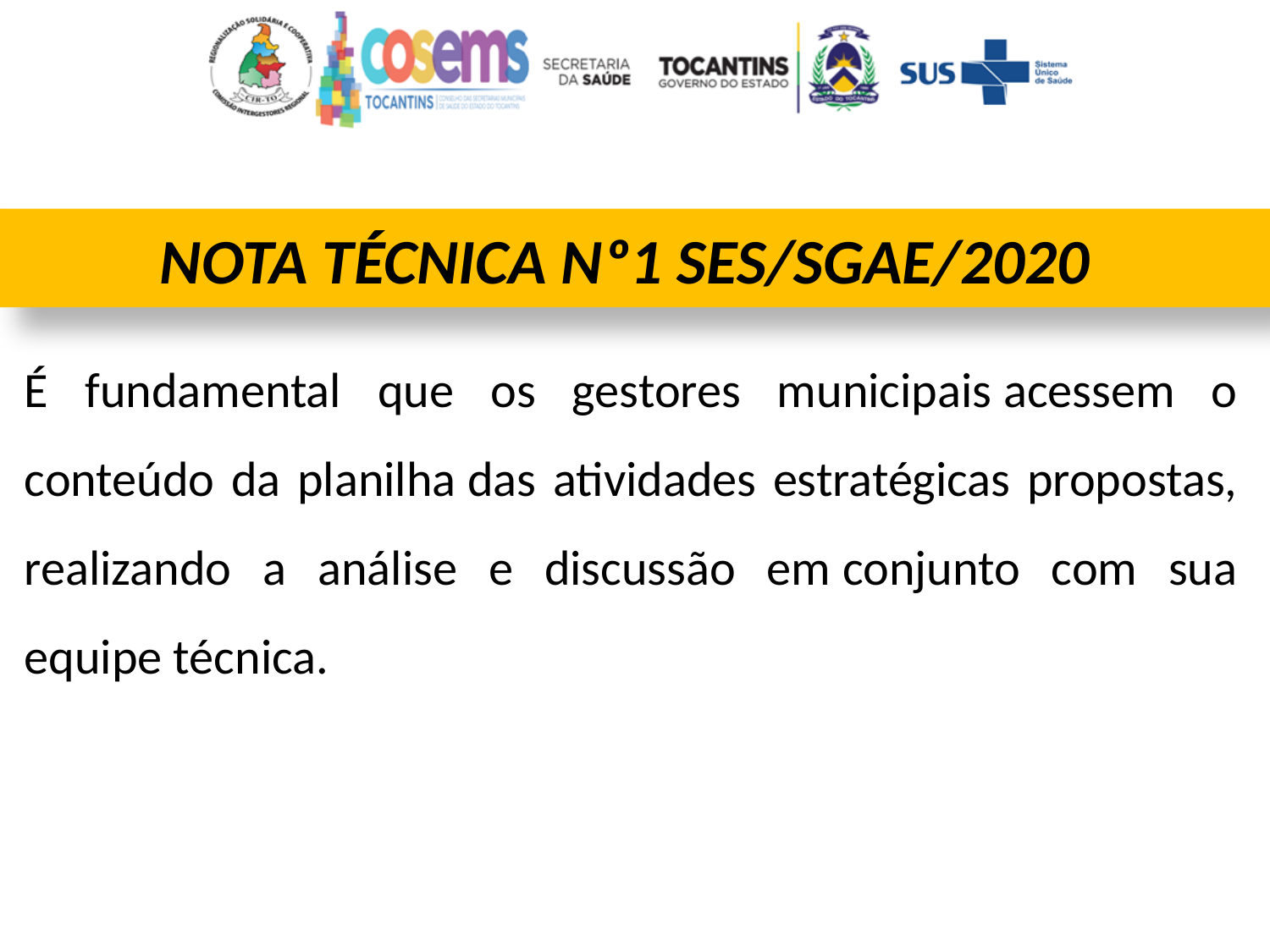

NOTA TÉCNICA Nº1 SES/SGAE/2020
É fundamental que os gestores municipais acessem o conteúdo da planilha das atividades estratégicas propostas, realizando a análise e discussão em conjunto com sua equipe técnica.